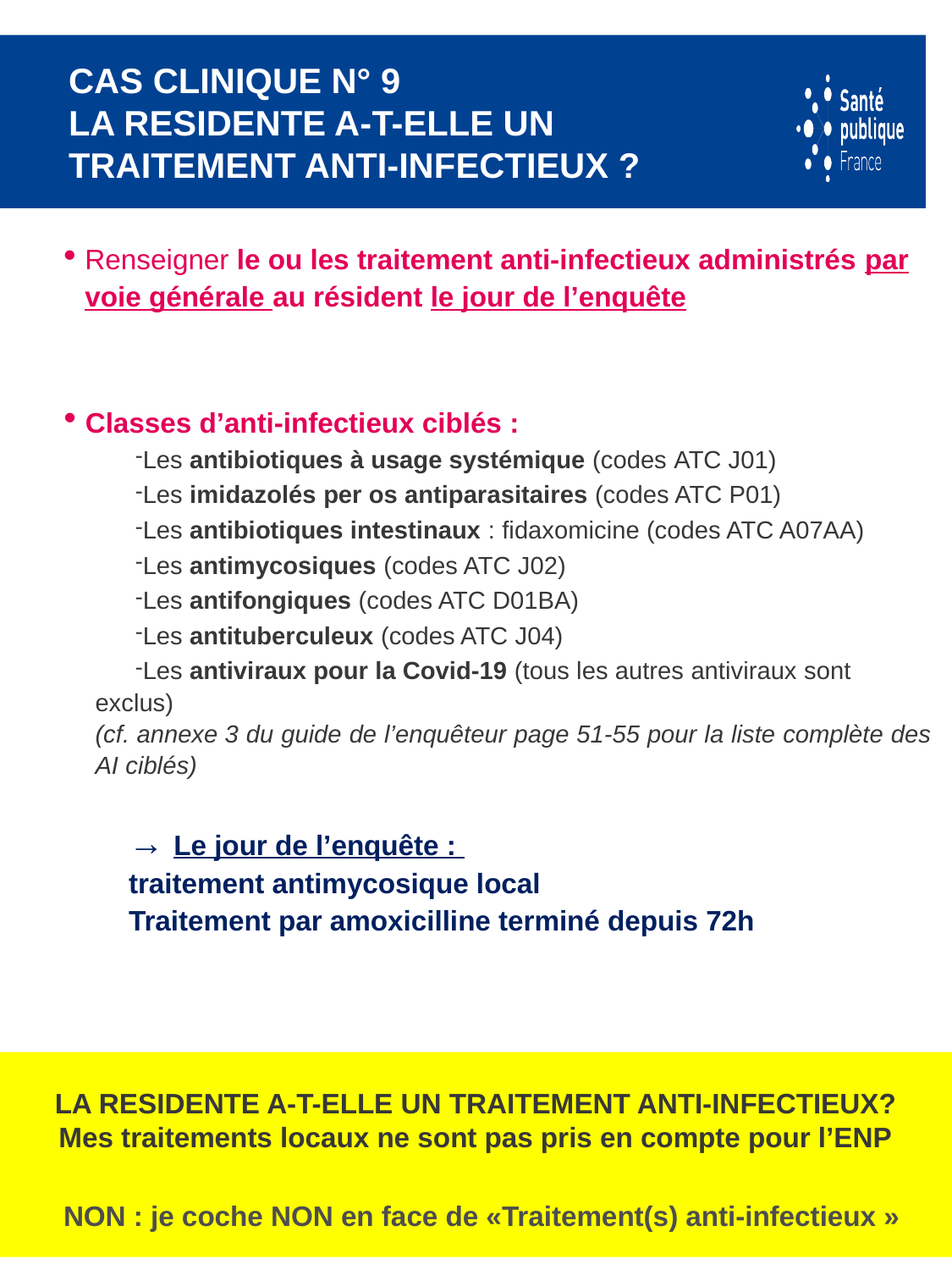

# CAS CLINIQUE N° 9 LA RESIDENTE A-T-ELLE UN TRAITEMENT ANTI-INFECTIEUX ?
Renseigner le ou les traitement anti-infectieux administrés par voie générale au résident le jour de l’enquête

Classes d’anti-infectieux ciblés :
Les antibiotiques à usage systémique (codes ATC J01)
Les imidazolés per os antiparasitaires (codes ATC P01)
Les antibiotiques intestinaux : fidaxomicine (codes ATC A07AA)
Les antimycosiques (codes ATC J02)
Les antifongiques (codes ATC D01BA)
Les antituberculeux (codes ATC J04)
Les antiviraux pour la Covid-19 (tous les autres antiviraux sont exclus)
(cf. annexe 3 du guide de l’enquêteur page 51-55 pour la liste complète des AI ciblés)

→ Le jour de l’enquête :
traitement antimycosique local
Traitement par amoxicilline terminé depuis 72h

LA RESIDENTE A-T-ELLE UN TRAITEMENT ANTI-INFECTIEUX?
Mes traitements locaux ne sont pas pris en compte pour l’ENP

NON : je coche NON en face de «Traitement(s) anti-infectieux »